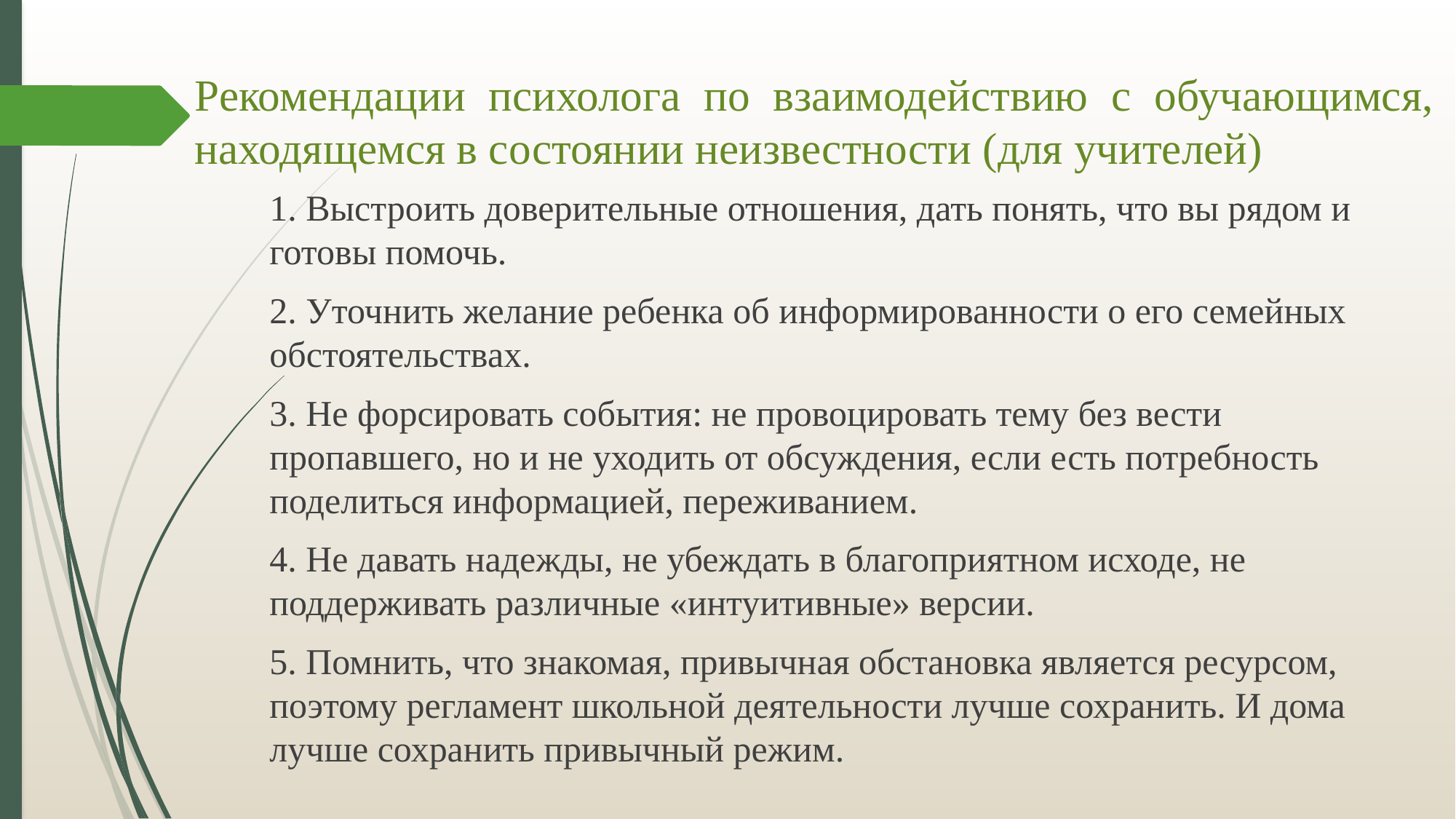

# Рекомендации психолога по взаимодействию с обучающимся, находящемся в состоянии неизвестности (для учителей)
1. Выстроить доверительные отношения, дать понять, что вы рядом и готовы помочь.
2. Уточнить желание ребенка об информированности о его семейных обстоятельствах.
3. Не форсировать события: не провоцировать тему без вести пропавшего, но и не уходить от обсуждения, если есть потребность поделиться информацией, переживанием.
4. Не давать надежды, не убеждать в благоприятном исходе, не поддерживать различные «интуитивные» версии.
5. Помнить, что знакомая, привычная обстановка является ресурсом, поэтому регламент школьной деятельности лучше сохранить. И дома лучше сохранить привычный режим.